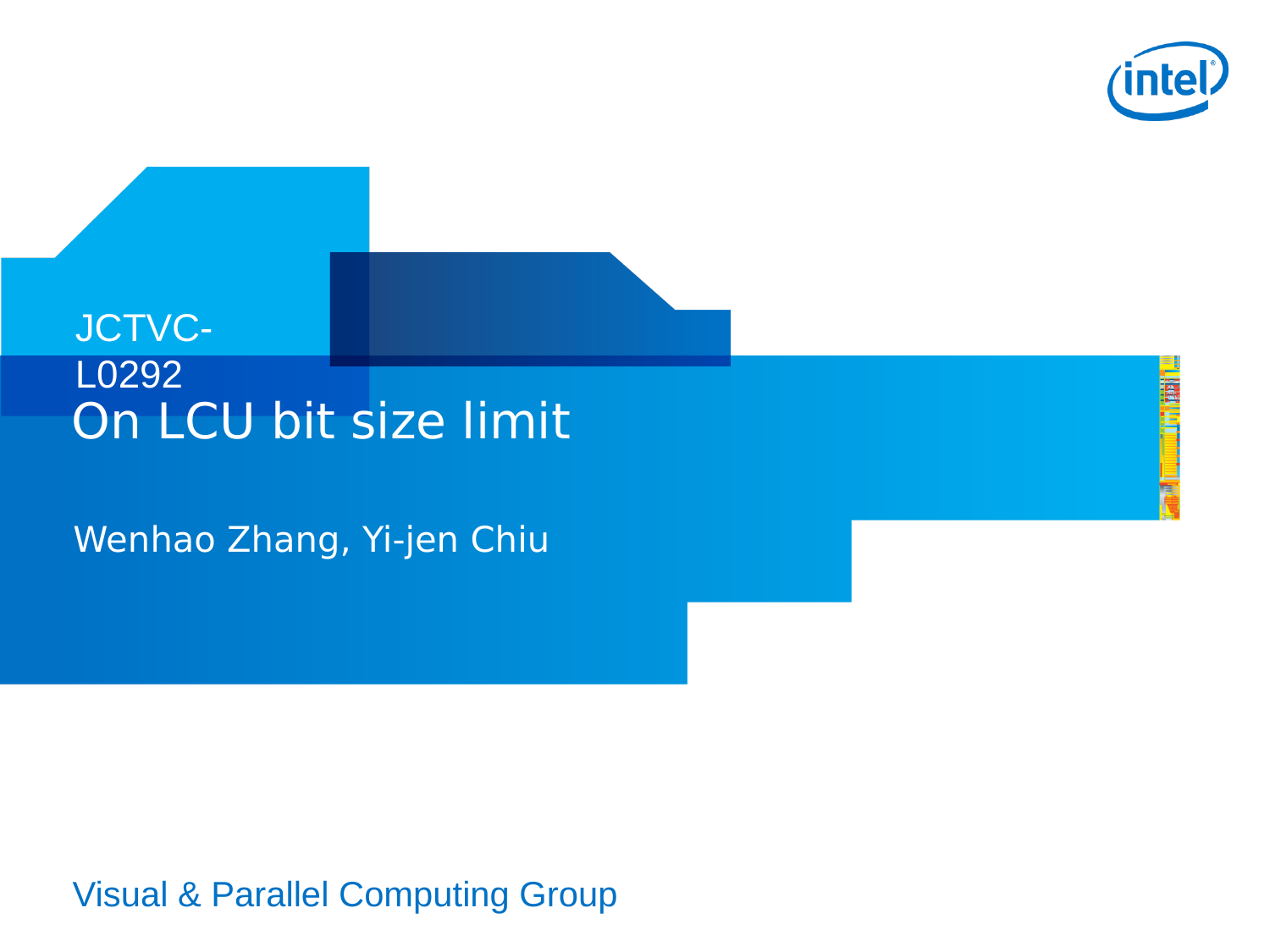

JCTVC-L0292
# On LCU bit size limit
Wenhao Zhang, Yi-jen Chiu